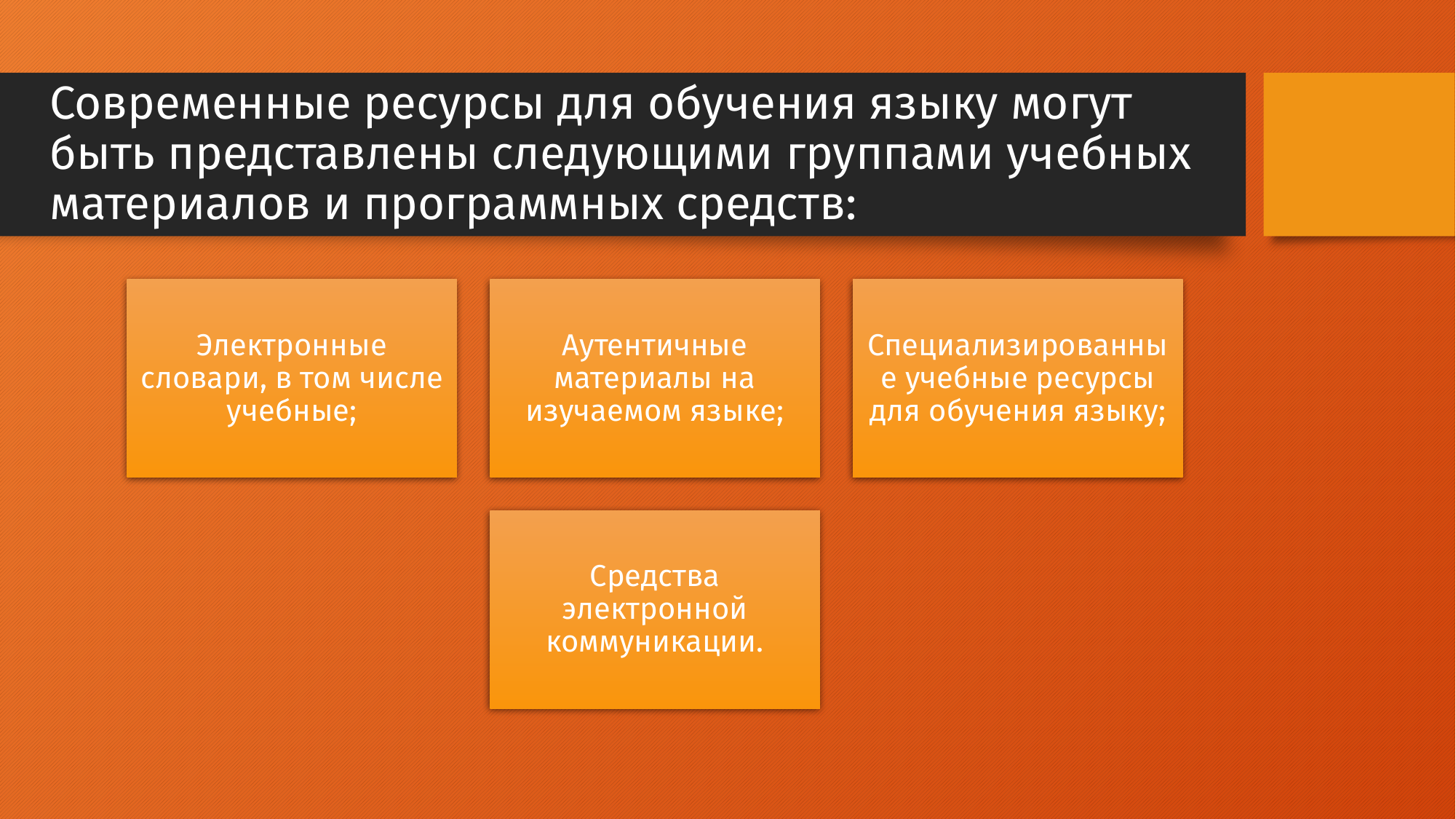

# Современные ресурсы для обучения языку могут быть представлены следующими группами учебных материалов и программных средств:
Электронные словари, в том числе учебные;
Аутентичные материалы на изучаемом языке;
Специализированные учебные ресурсы для обучения языку;
Средства электронной коммуникации.